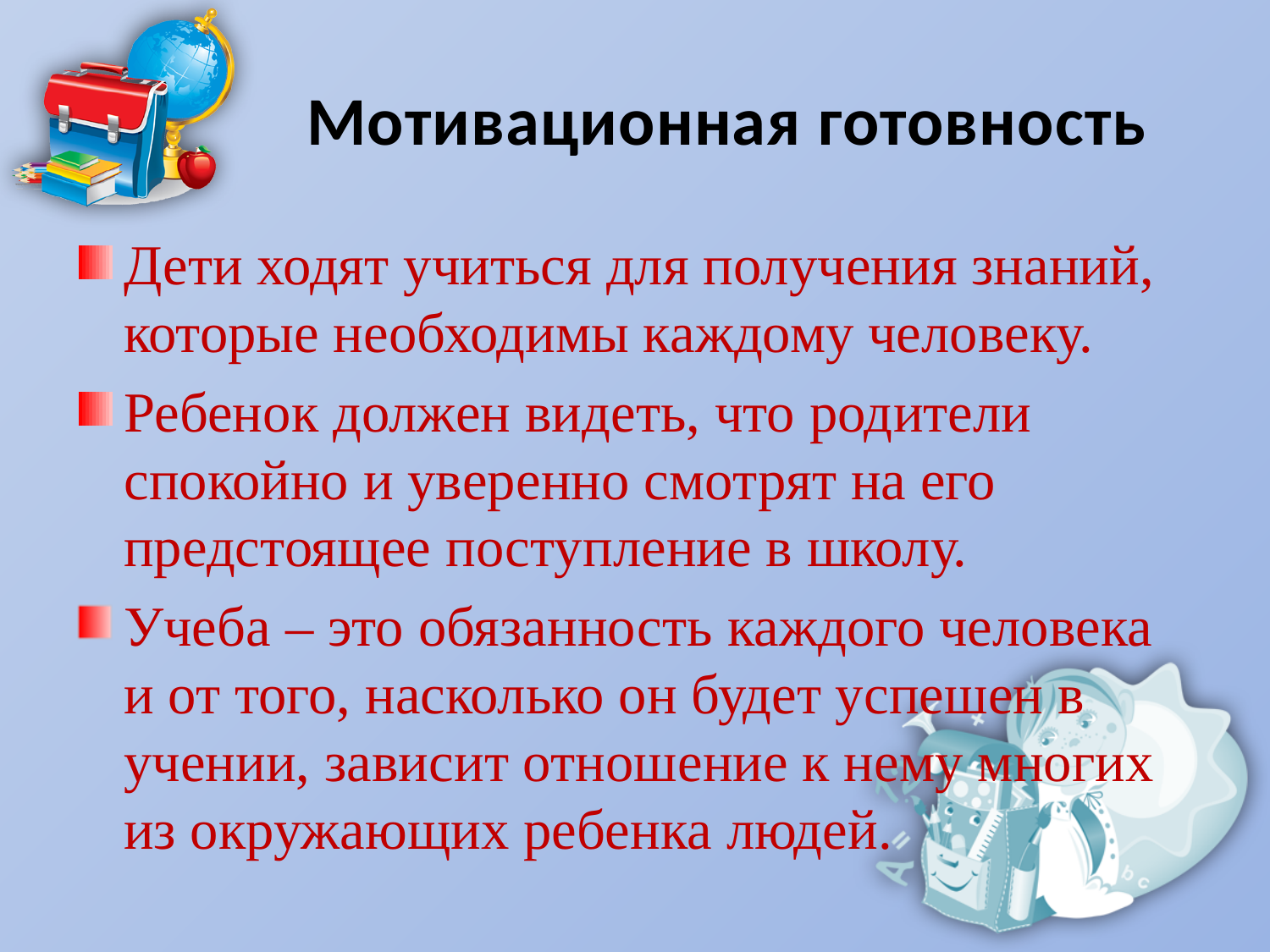

# Мотивационная готовность
Дети ходят учиться для получения знаний, которые необходимы каждому человеку.
Ребенок должен видеть, что родители спокойно и уверенно смотрят на его предстоящее поступление в школу.
Учеба – это обязанность каждого человека и от того, насколько он будет успешен в учении, зависит отношение к нему многих из окружающих ребенка людей.